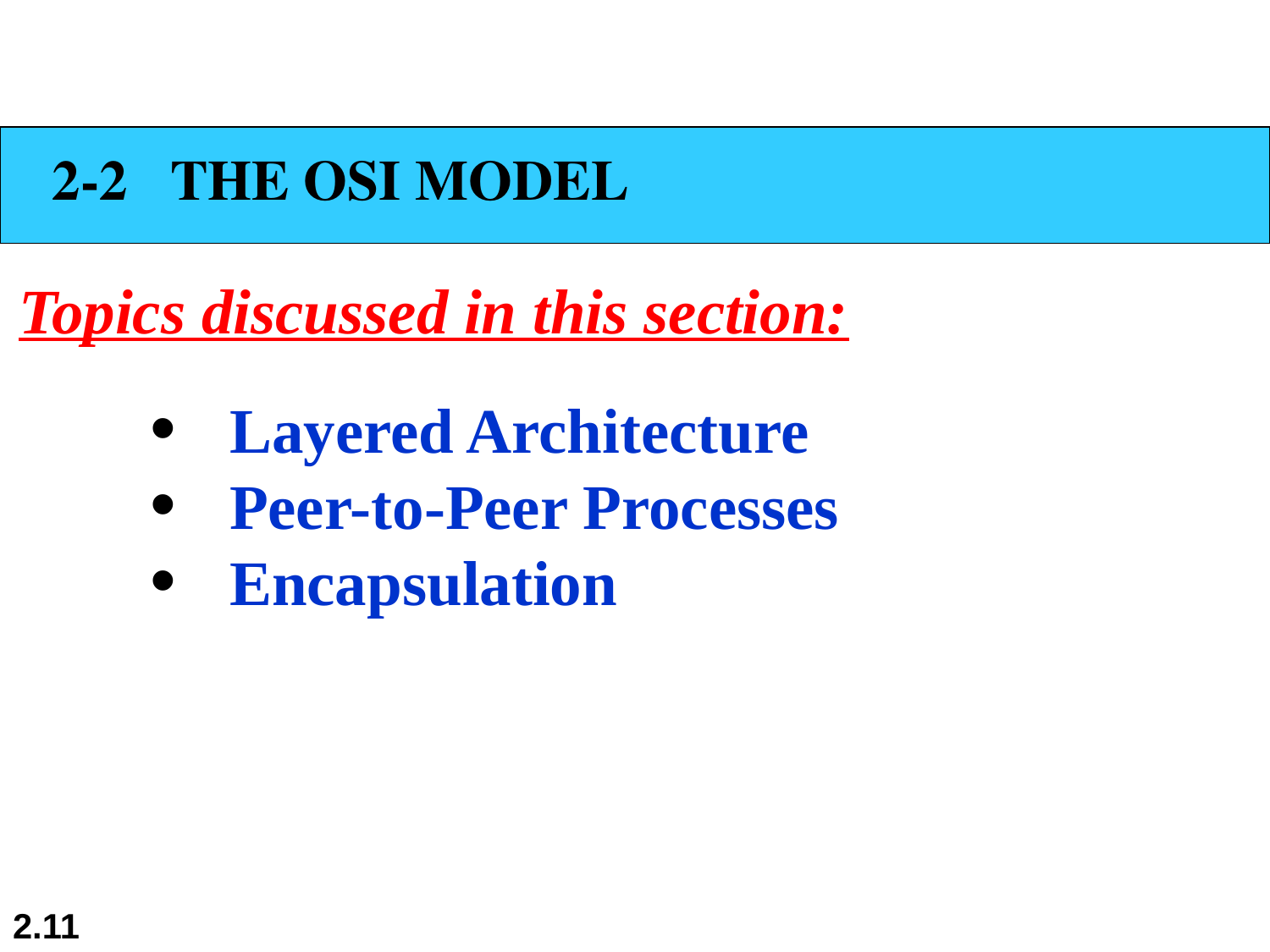

2-2   THE OSI MODEL
Topics discussed in this section:
Layered Architecture
Peer-to-Peer Processes
Encapsulation
2.11